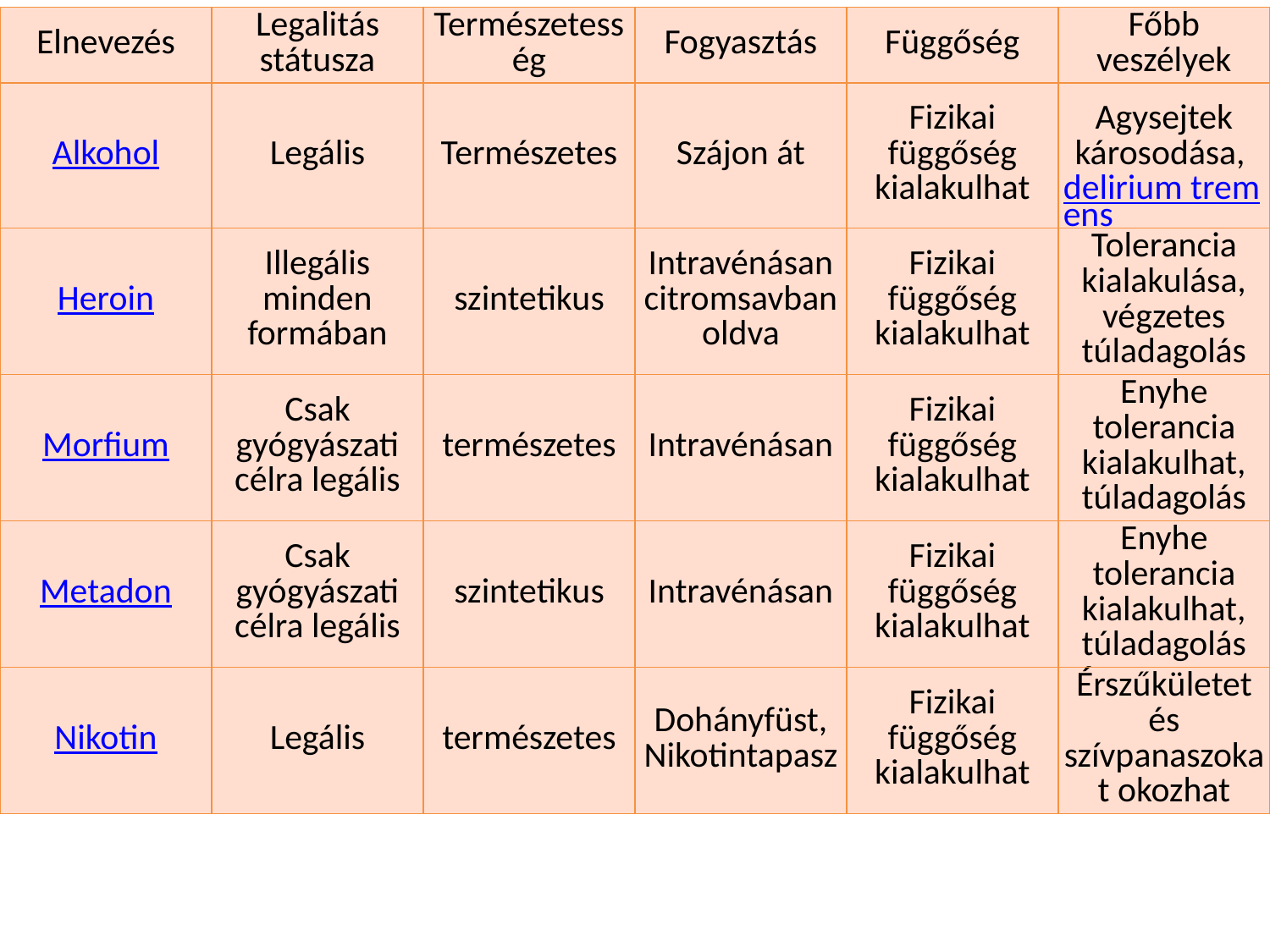

| Elnevezés | Legalitás státusza | Természetesség | Fogyasztás | Függőség | Főbb veszélyek |
| --- | --- | --- | --- | --- | --- |
| Alkohol | Legális | Természetes | Szájon át | Fizikai függőség kialakulhat | Agysejtek károsodása, delirium tremens |
| Heroin | Illegális minden formában | szintetikus | Intravénásan citromsavban oldva | Fizikai függőség kialakulhat | Tolerancia kialakulása, végzetes túladagolás |
| Morfium | Csak gyógyászati célra legális | természetes | Intravénásan | Fizikai függőség kialakulhat | Enyhe tolerancia kialakulhat, túladagolás |
| Metadon | Csak gyógyászati célra legális | szintetikus | Intravénásan | Fizikai függőség kialakulhat | Enyhe tolerancia kialakulhat, túladagolás |
| Nikotin | Legális | természetes | Dohányfüst, Nikotintapasz | Fizikai függőség kialakulhat | Érszűkületet és szívpanaszokat okozhat |